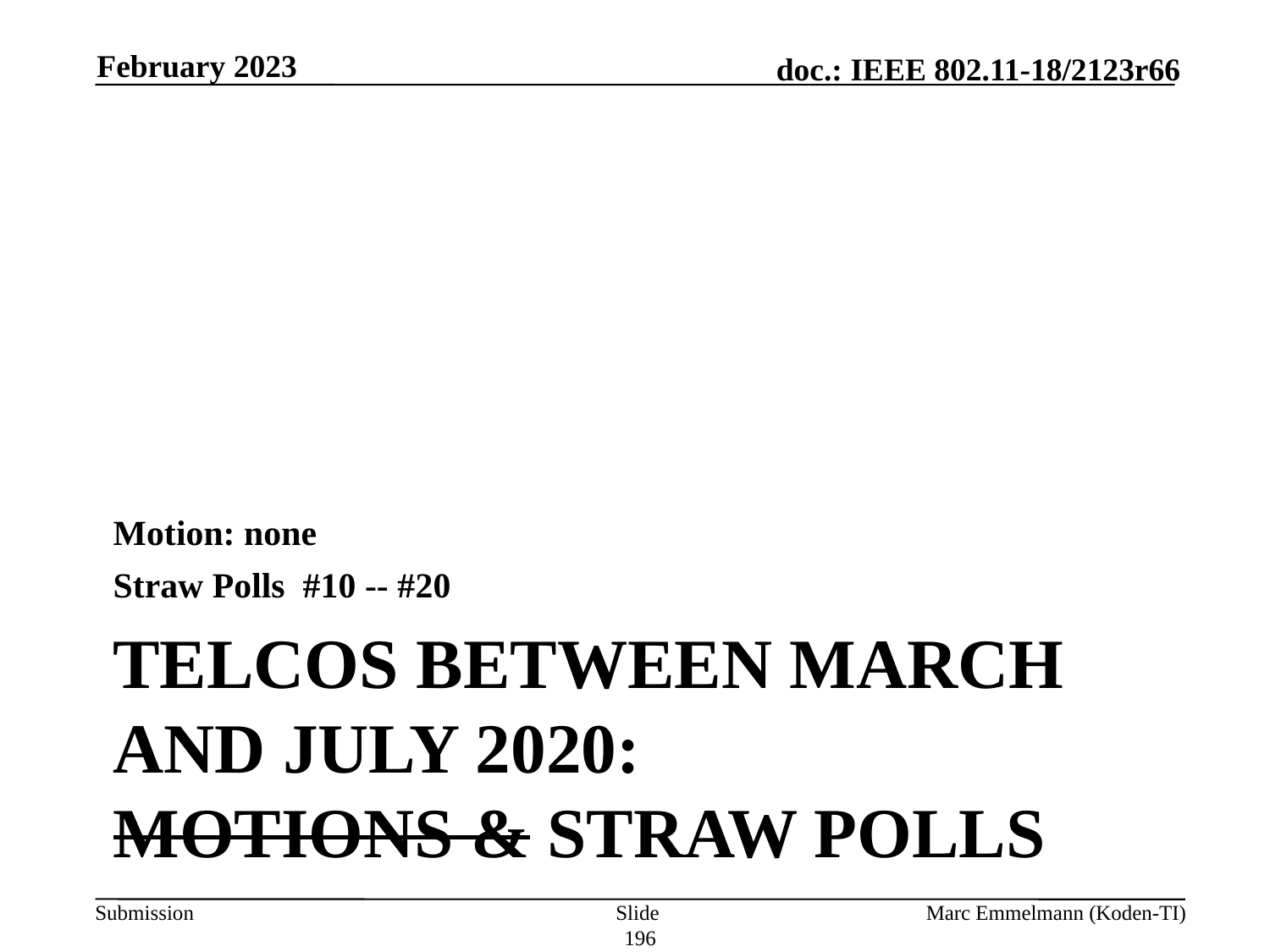

February 2023
Motion: none
Straw Polls  #10 -- #20
# Telcos between March and July 2020: Motions & Straw Polls
Slide 196
Marc Emmelmann (Koden-TI)